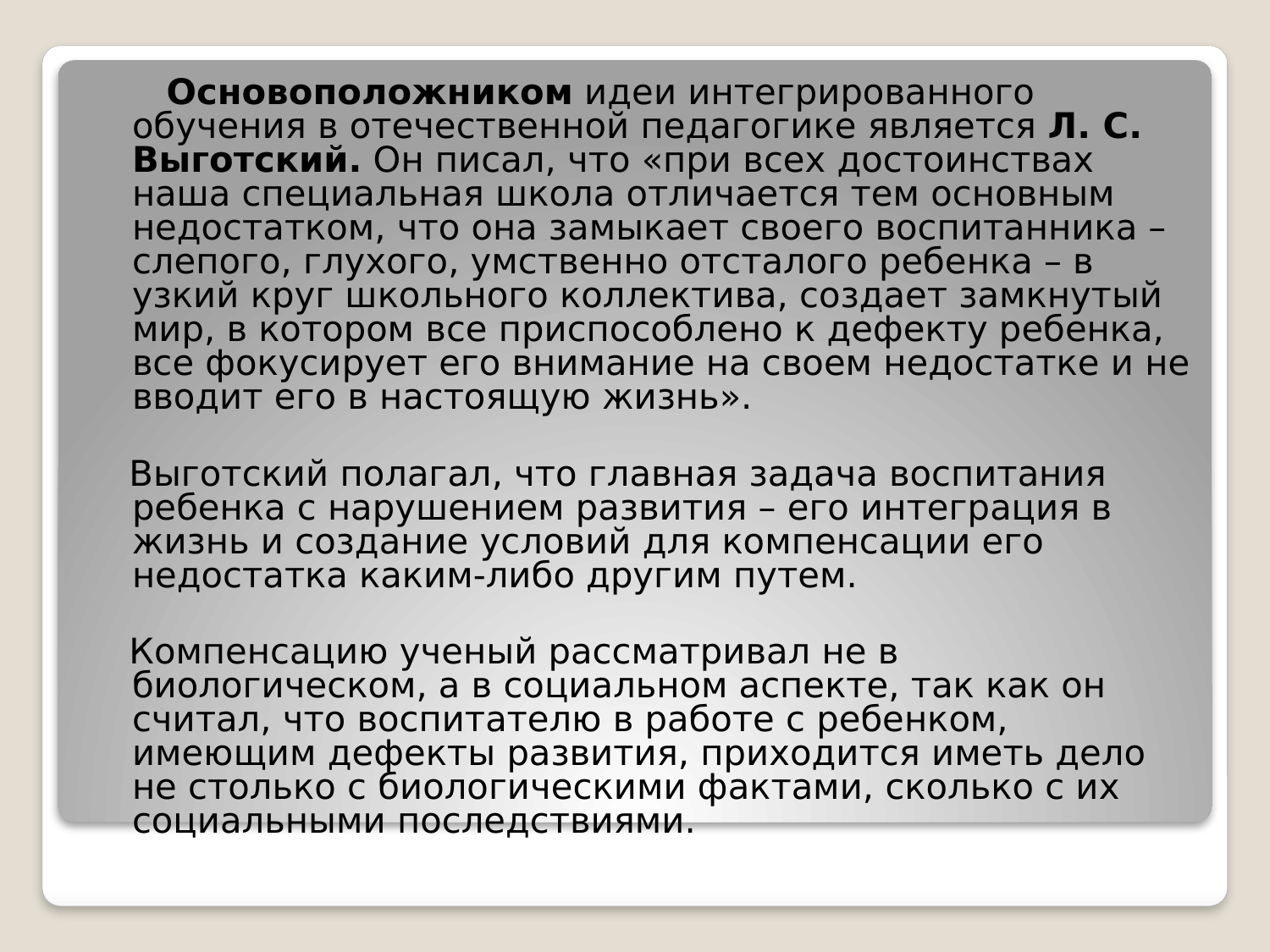

Основоположником идеи интегрированного обучения в отечественной педагогике является Л. С. Выготский. Он писал, что «при всех достоинствах наша специальная школа отличается тем основным недостатком, что она замыкает своего воспитанника – слепого, глухого, умственно отсталого ребенка – в узкий круг школьного коллектива, создает замкнутый мир, в котором все приспособлено к дефекту ребенка, все фокусирует его внимание на своем недостатке и не вводит его в настоящую жизнь».

   Выготский полагал, что главная задача воспитания ребенка с нарушением развития – его интеграция в жизнь и создание условий для компенсации его недостатка каким-либо другим путем.

   Компенсацию ученый рассматривал не в биологическом, а в социальном аспекте, так как он считал, что воспитателю в работе с ребенком, имеющим дефекты развития, приходится иметь дело не столько с биологическими фактами, сколько с их социальными последствиями.